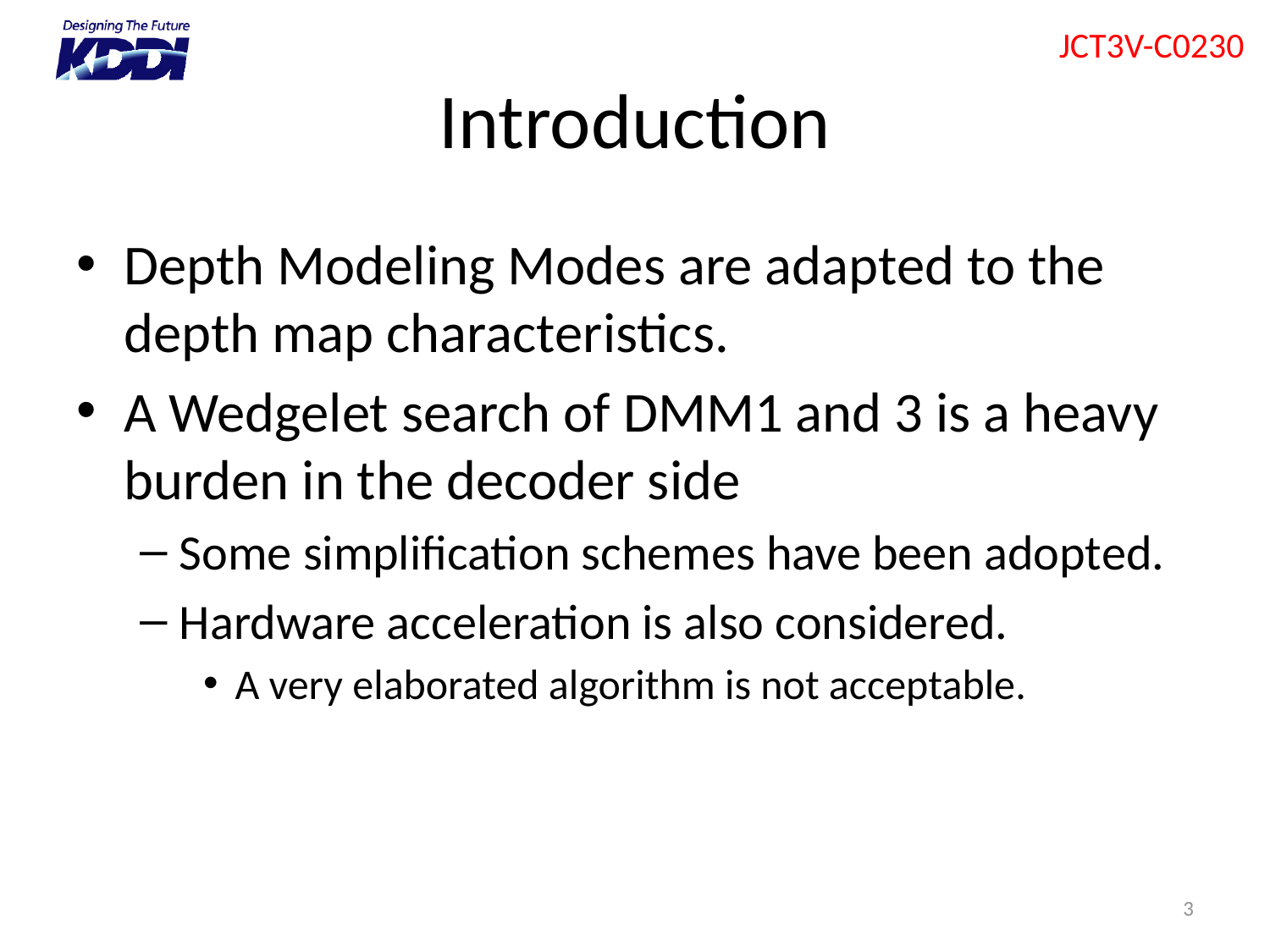

# Introduction
Depth Modeling Modes are adapted to the depth map characteristics.
A Wedgelet search of DMM1 and 3 is a heavy burden in the decoder side
Some simplification schemes have been adopted.
Hardware acceleration is also considered.
A very elaborated algorithm is not acceptable.
3